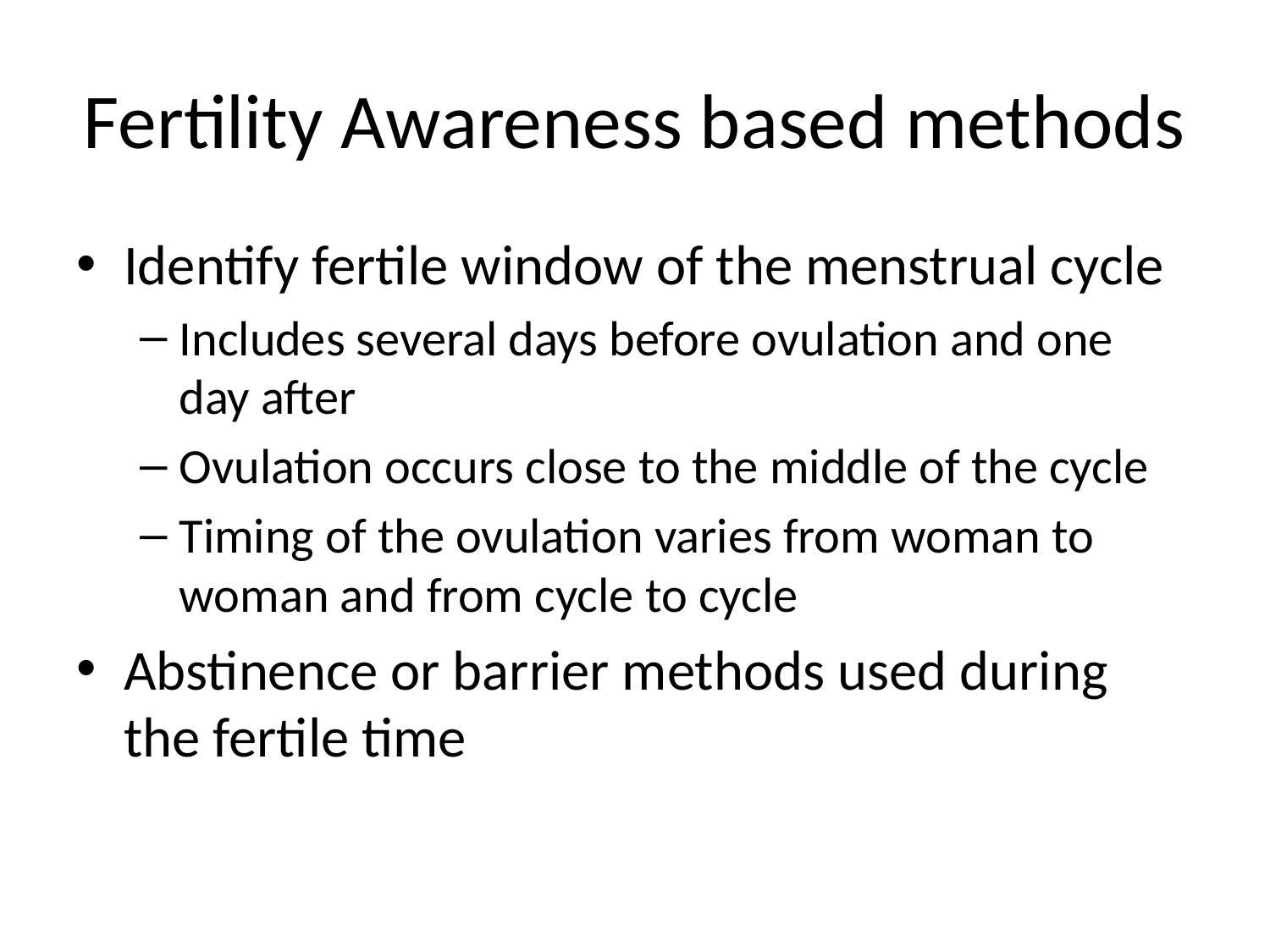

# Fertility Awareness based methods
Identify fertile window of the menstrual cycle
Includes several days before ovulation and one day after
Ovulation occurs close to the middle of the cycle
Timing of the ovulation varies from woman to woman and from cycle to cycle
Abstinence or barrier methods used during the fertile time